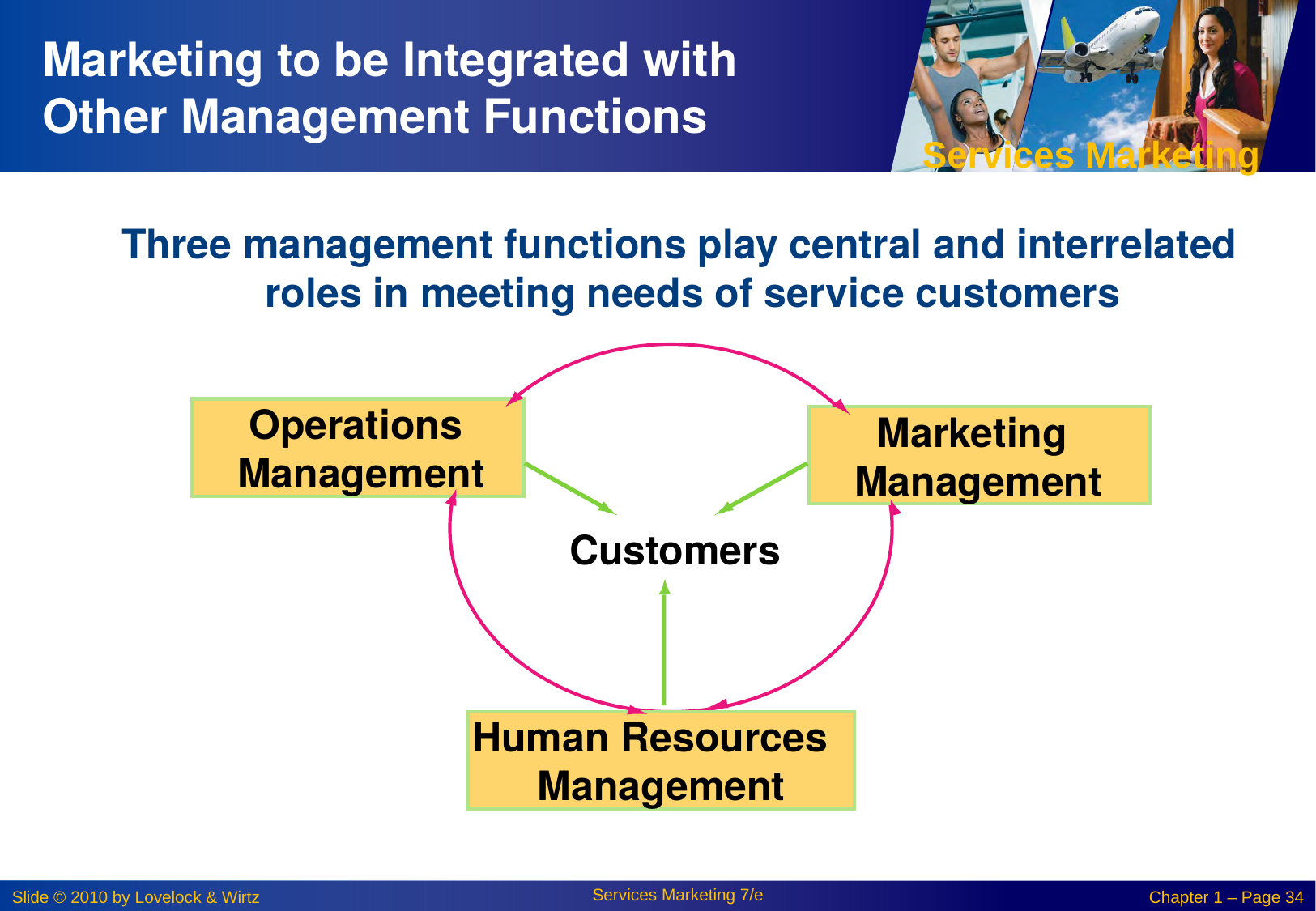

# Marketing to be Integrated with Other Management Functions
   Three management functions play central and interrelated roles in meeting needs of service customers

     Operations
    Management

      Marketing
    Management

Customers

Human Resources
Management